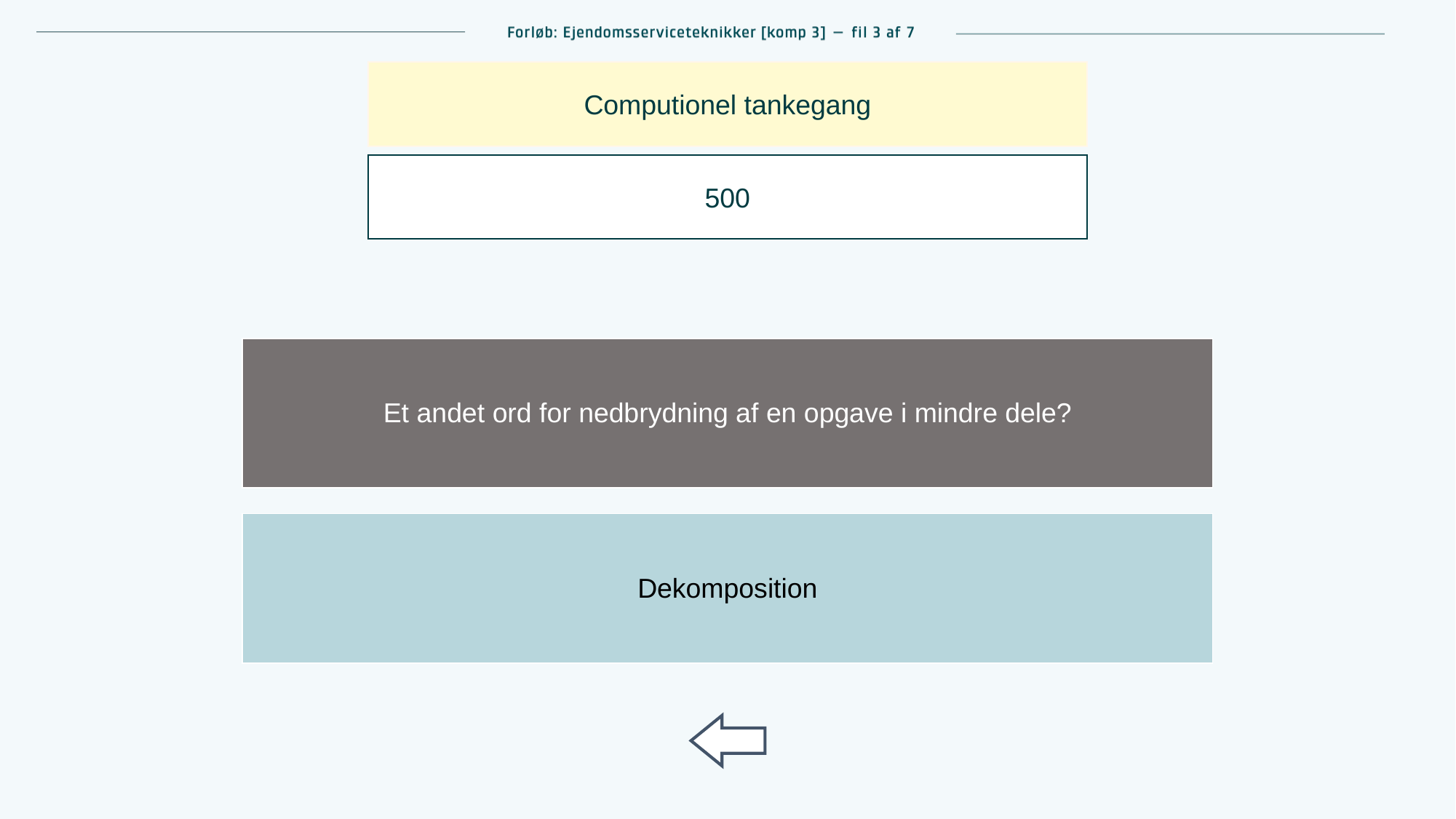

Computionel tankegang

500
| Et andet ord for nedbrydning af en opgave i mindre dele? |
| --- |
| Dekomposition |
| --- |

22